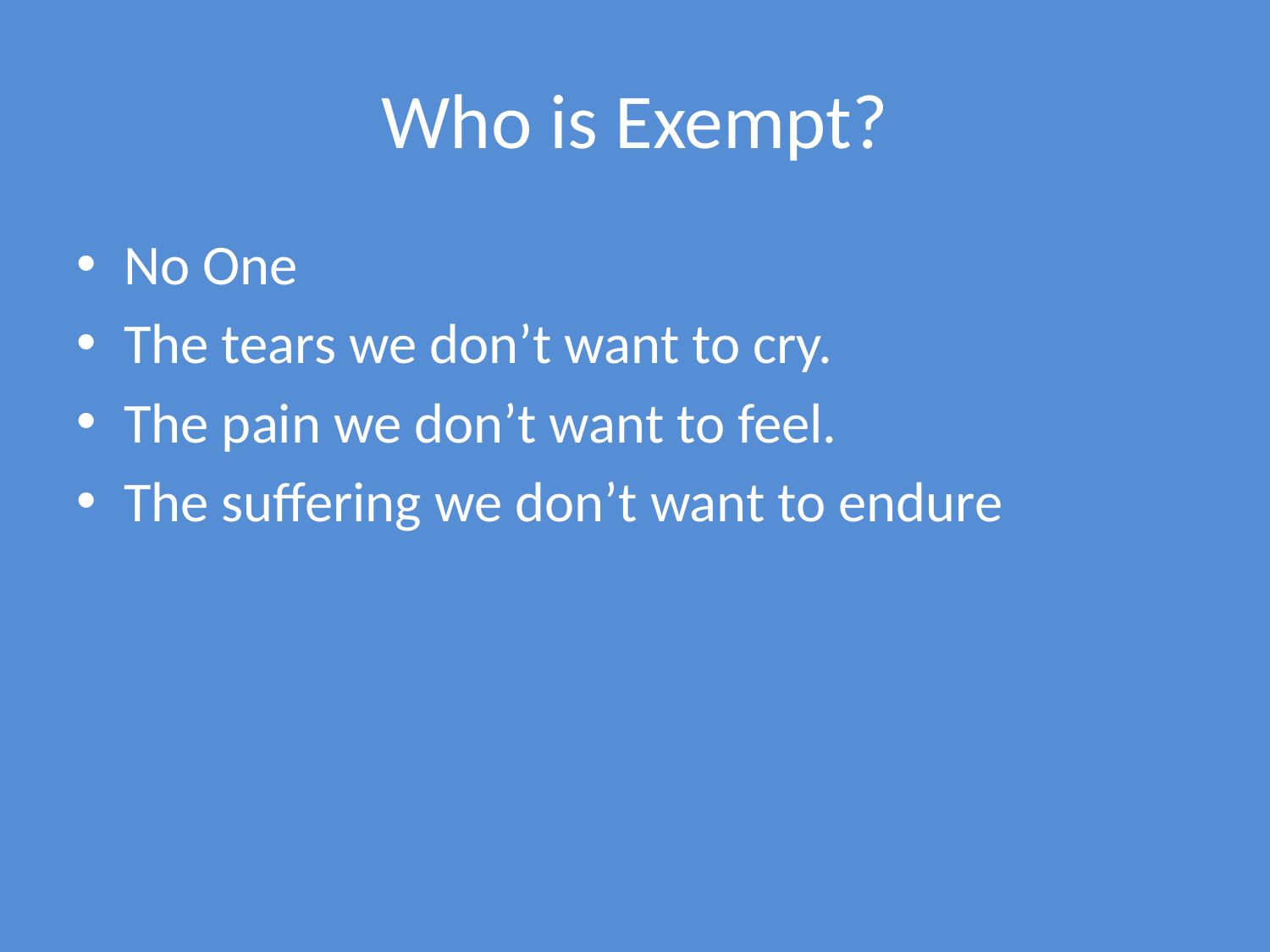

# Who is Exempt?
No One
The tears we don’t want to cry.
The pain we don’t want to feel.
The suffering we don’t want to endure